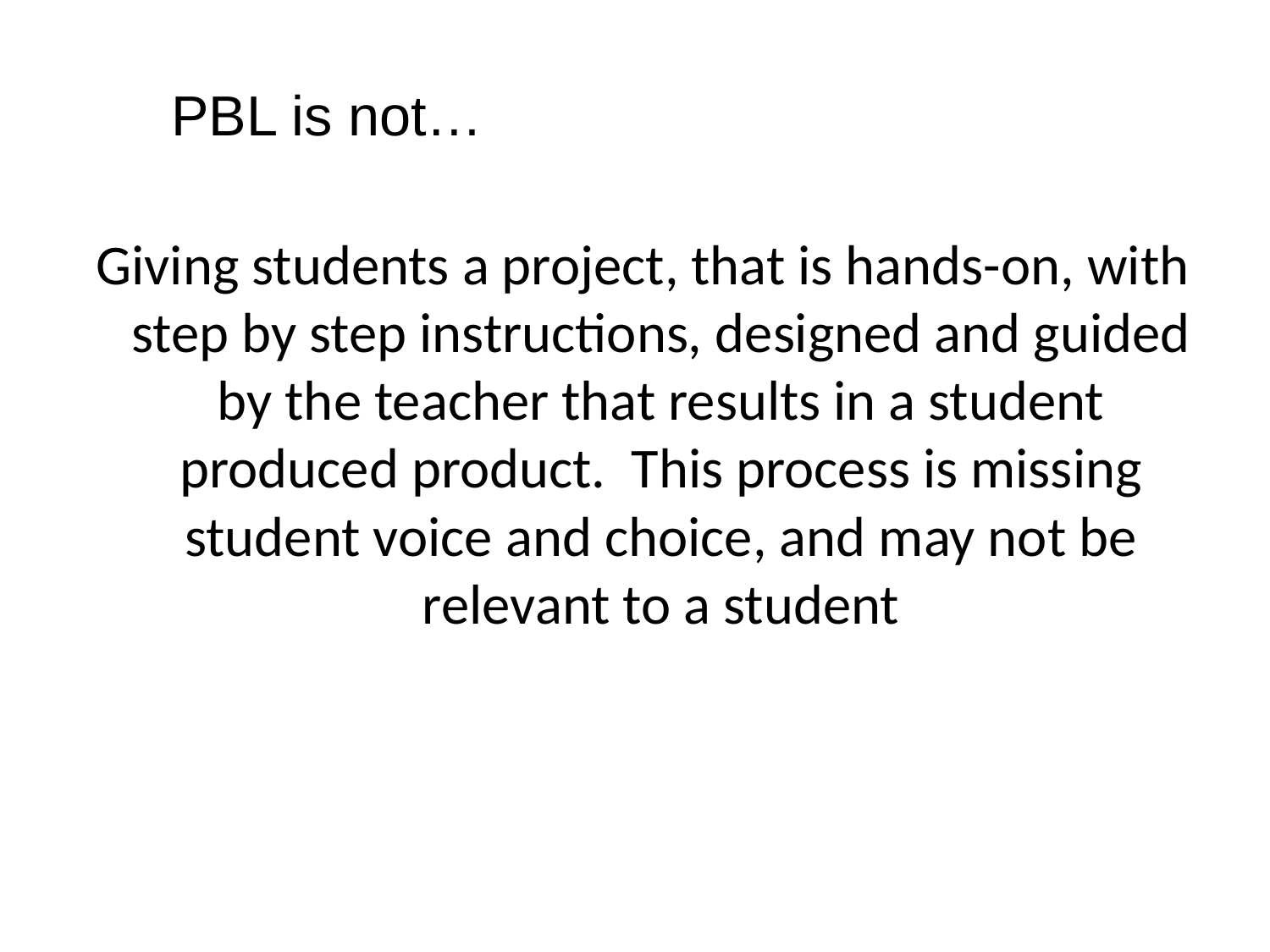

PBL is not…
Giving students a project, that is hands-on, with step by step instructions, designed and guided by the teacher that results in a student produced product.  This process is missing student voice and choice, and may not be relevant to a student